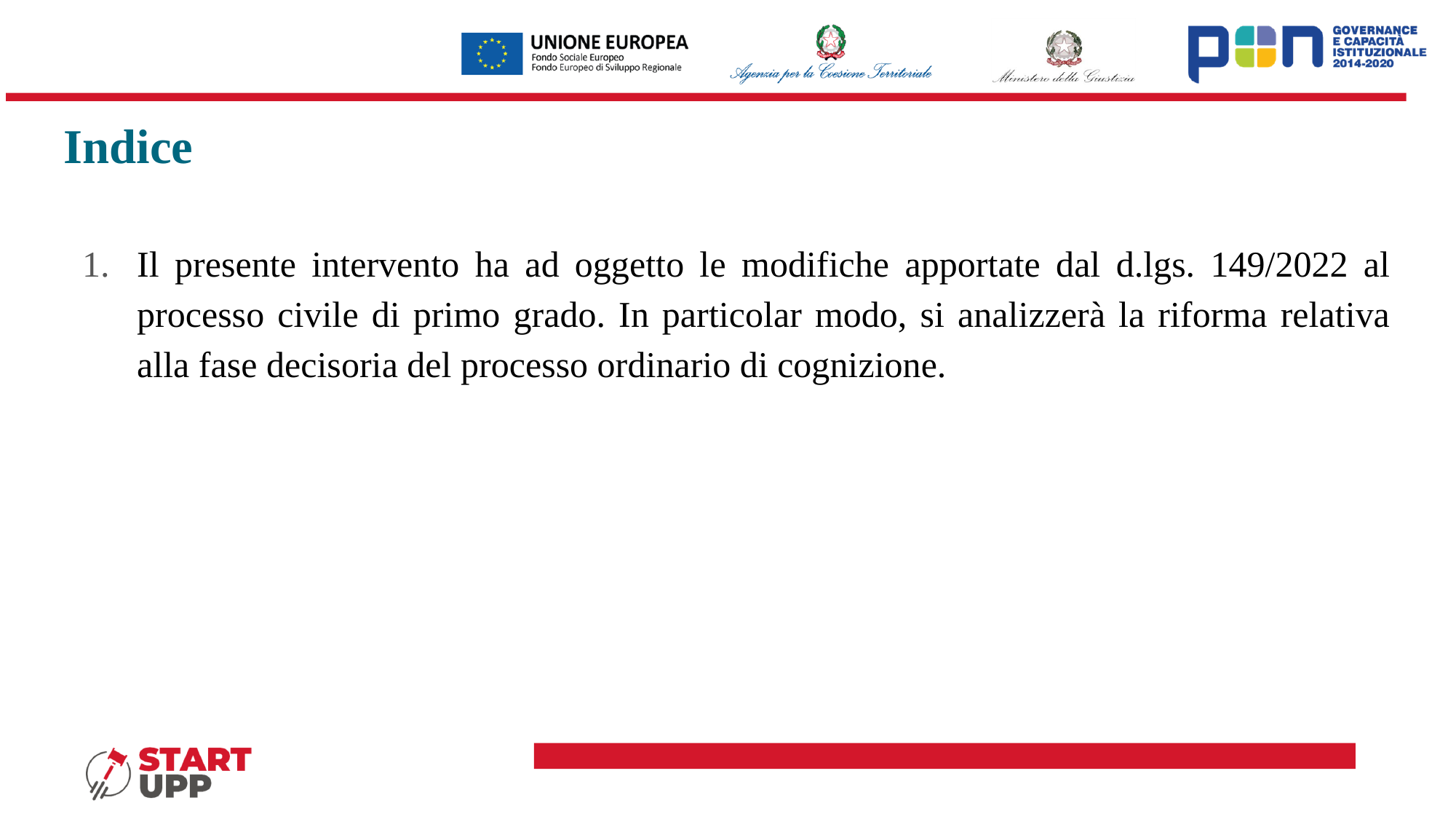

# Indice
Il presente intervento ha ad oggetto le modifiche apportate dal d.lgs. 149/2022 al processo civile di primo grado. In particolar modo, si analizzerà la riforma relativa alla fase decisoria del processo ordinario di cognizione.